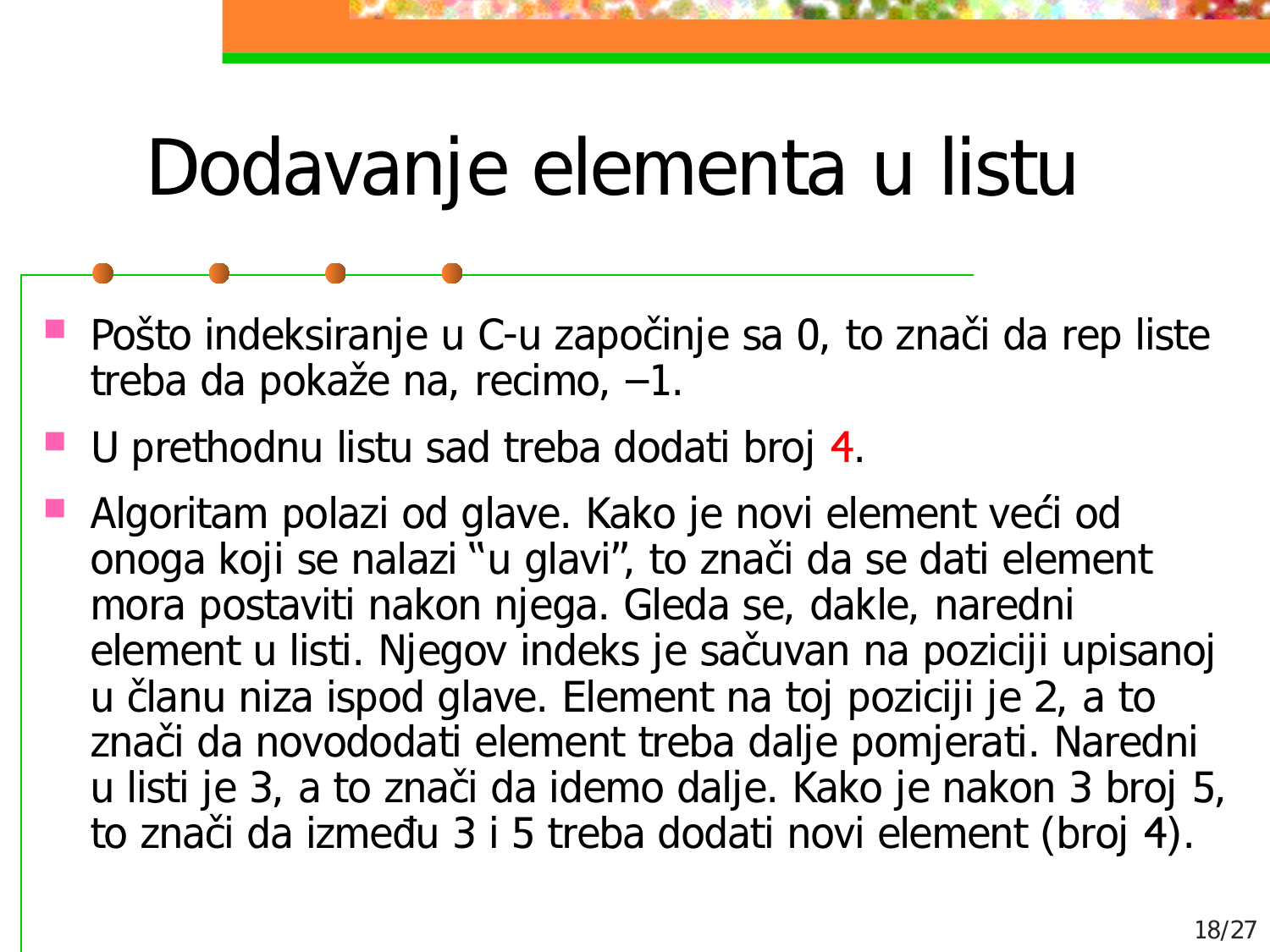

# Dodavanje elementa u listu
Pošto indeksiranje u C-u započinje sa 0, to znači da rep liste treba da pokaže na, recimo, –1.
U prethodnu listu sad treba dodati broj 4.
Algoritam polazi od glave. Kako je novi element veći od onoga koji se nalazi “u glavi”, to znači da se dati element mora postaviti nakon njega. Gleda se, dakle, naredni element u listi. Njegov indeks je sačuvan na poziciji upisanoj u članu niza ispod glave. Element na toj poziciji je 2, a to znači da novododati element treba dalje pomjerati. Naredni u listi je 3, a to znači da idemo dalje. Kako je nakon 3 broj 5, to znači da između 3 i 5 treba dodati novi element (broj 4).
18/27